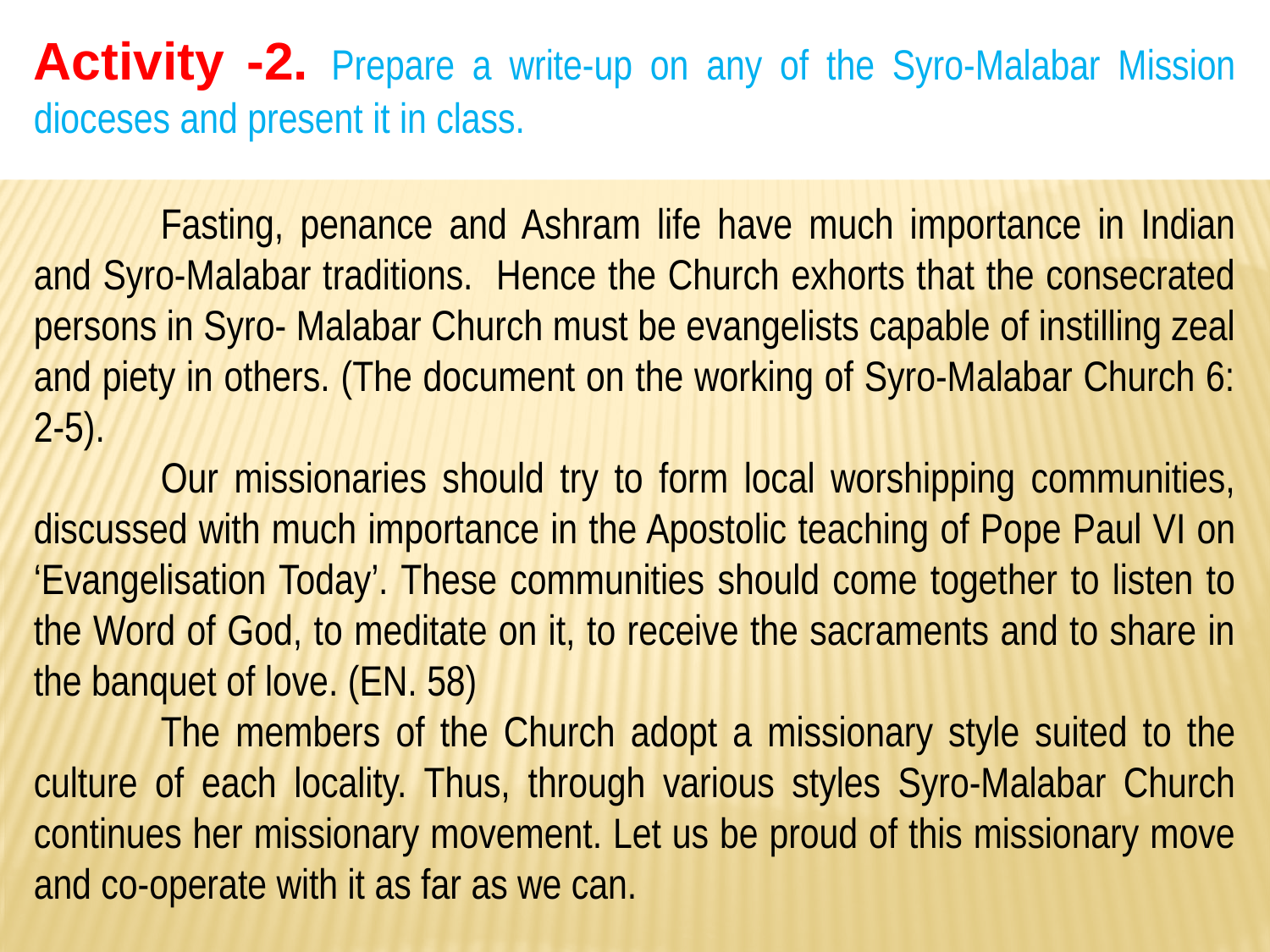

Activity -2. Prepare a write-up on any of the Syro-Malabar Mission dioceses and present it in class.
	Fasting, penance and Ashram life have much importance in Indian and Syro-Malabar traditions.  Hence the Church exhorts that the consecrated persons in Syro- Malabar Church must be evangelists capable of instilling zeal and piety in others. (The document on the working of Syro-Malabar Church 6: 2-5).
	Our missionaries should try to form local worshipping communities, discussed with much importance in the Apostolic teaching of Pope Paul VI on ‘Evangelisation Today’. These communities should come together to listen to the Word of God, to meditate on it, to receive the sacraments and to share in the banquet of love. (EN. 58)
	The members of the Church adopt a missionary style suited to the culture of each locality. Thus, through various styles Syro-Malabar Church continues her missionary movement. Let us be proud of this missionary move and co-operate with it as far as we can.